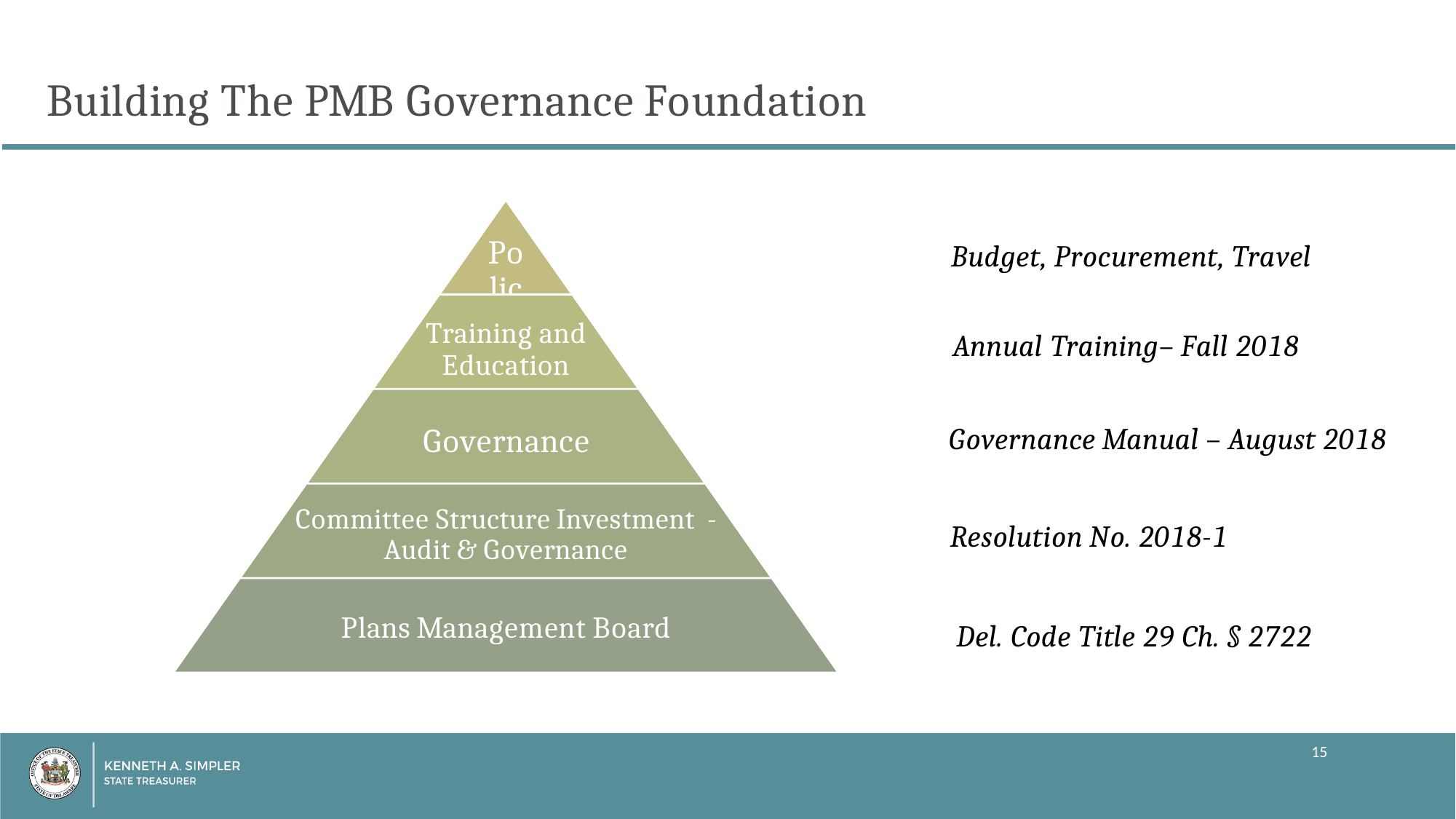

Building The PMB Governance Foundation

Policy
Training and Education
Governance
Committee Structure Investment  - Audit & Governance
Plans Management Board
Budget, Procurement, Travel
Plans Management Board
Annual Training– Fall 2018
Governance Manual – August 2018
Resolution No. 2018-1
Del. Code Title 29 Ch. § 2722
15